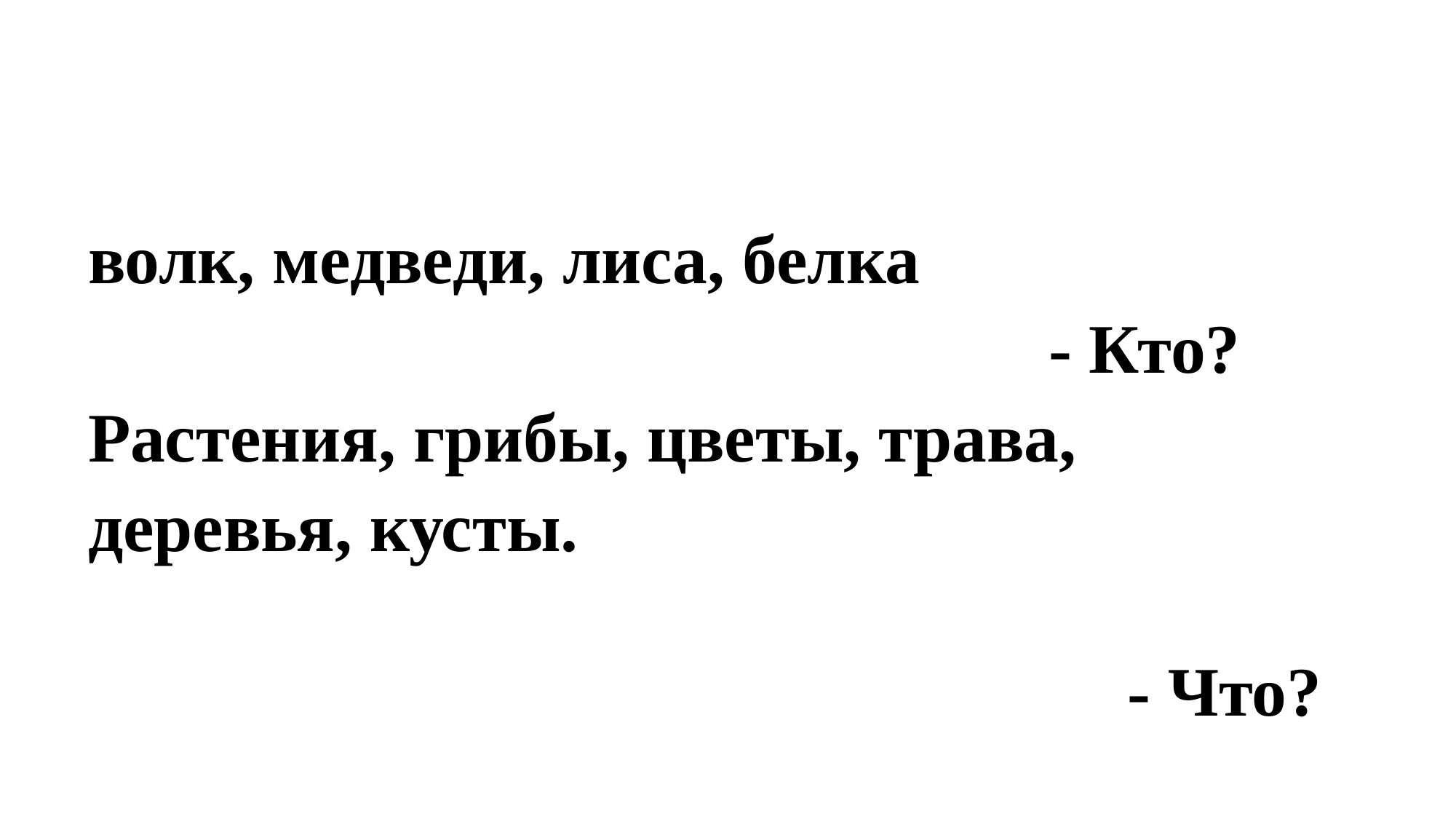

волк, медведи, лиса, белка
                                                       - Кто?
Растения, грибы, цветы, трава,
деревья, кусты.
                                                                                                         - Что?